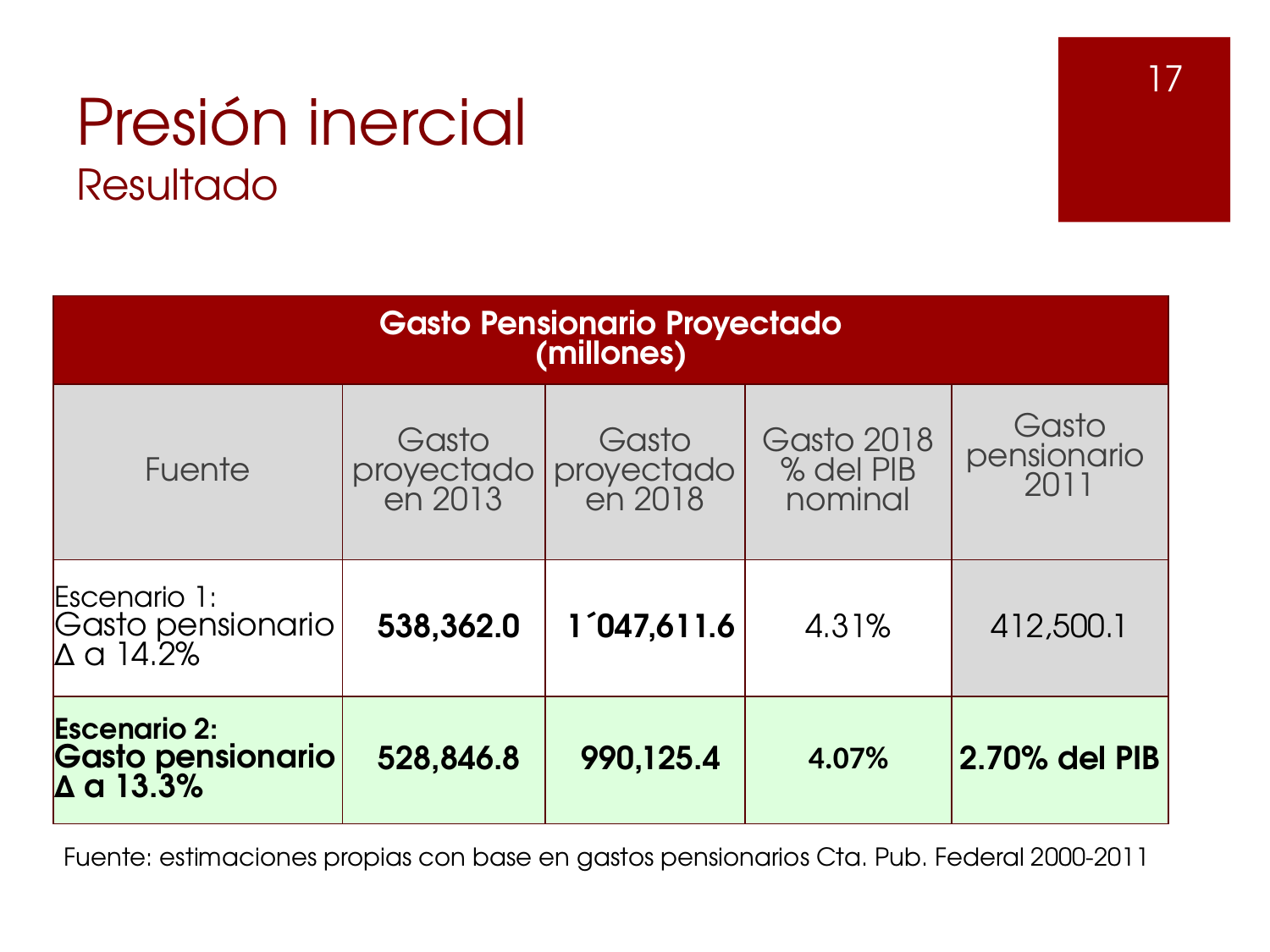

17
# Presión inercial Resultado
| Gasto Pensionario Proyectado (millones) |  |  |  |  |
| --- | --- | --- | --- | --- |
| Fuente | Gasto proyectado en 2013 | Gasto proyectado en 2018 | Gasto 2018 % del PIB nominal | Gasto pensionario 2011 |
| Escenario 1: Gasto pensionario ∆ a 14.2% | 538,362.0 | 1´047,611.6 | 4.31% | 412,500.1 |
| Escenario 2: Gasto pensionario ∆ a 13.3% | 528,846.8 | 990,125.4 | 4.07% | 2.70% del PIB |
Fuente: estimaciones propias con base en gastos pensionarios Cta. Pub. Federal 2000-2011